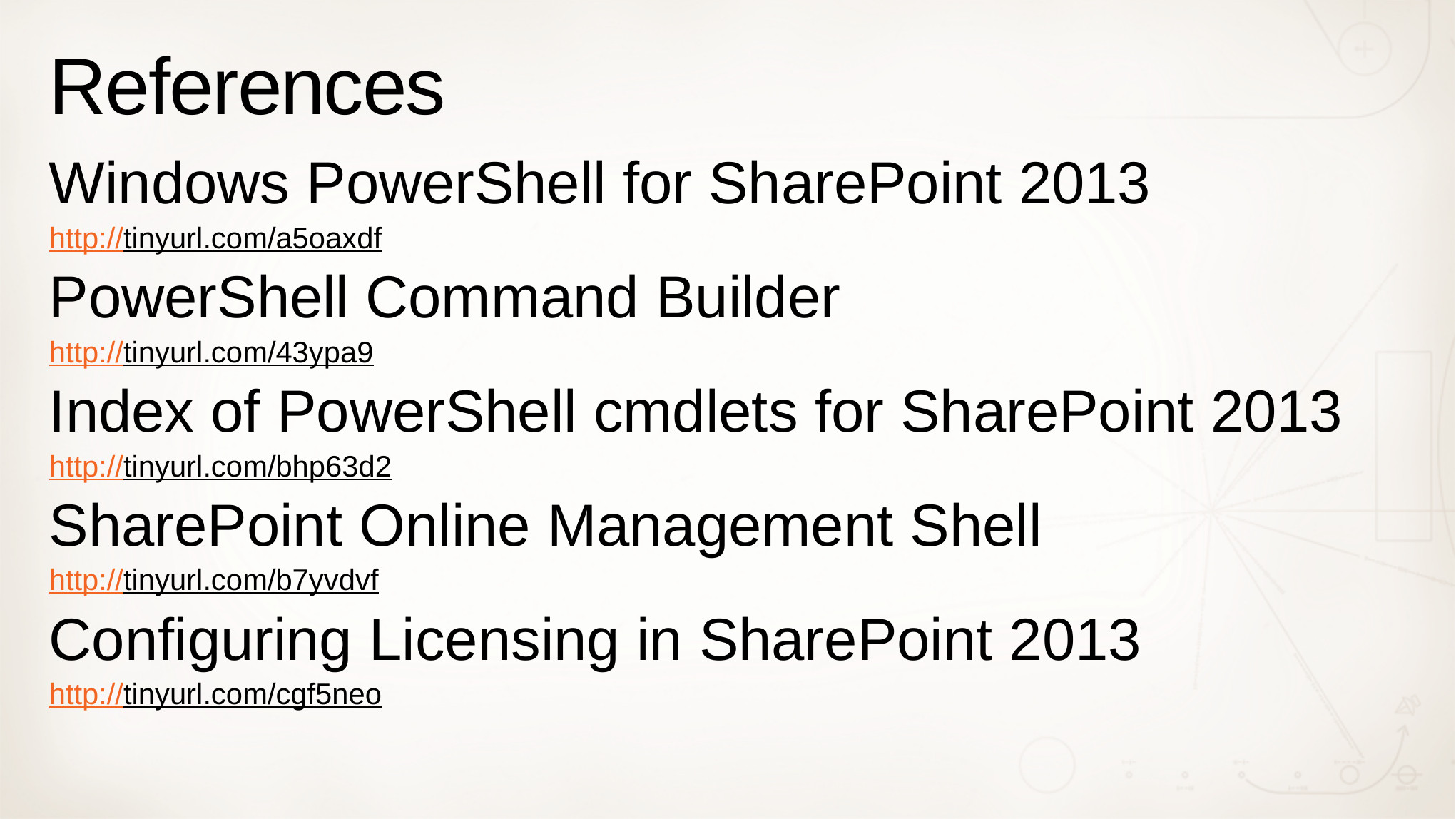

# References
Windows PowerShell for SharePoint 2013
http://tinyurl.com/a5oaxdf
PowerShell Command Builder
http://tinyurl.com/43ypa9
Index of PowerShell cmdlets for SharePoint 2013
http://tinyurl.com/bhp63d2
SharePoint Online Management Shell
http://tinyurl.com/b7yvdvf
Configuring Licensing in SharePoint 2013
http://tinyurl.com/cgf5neo